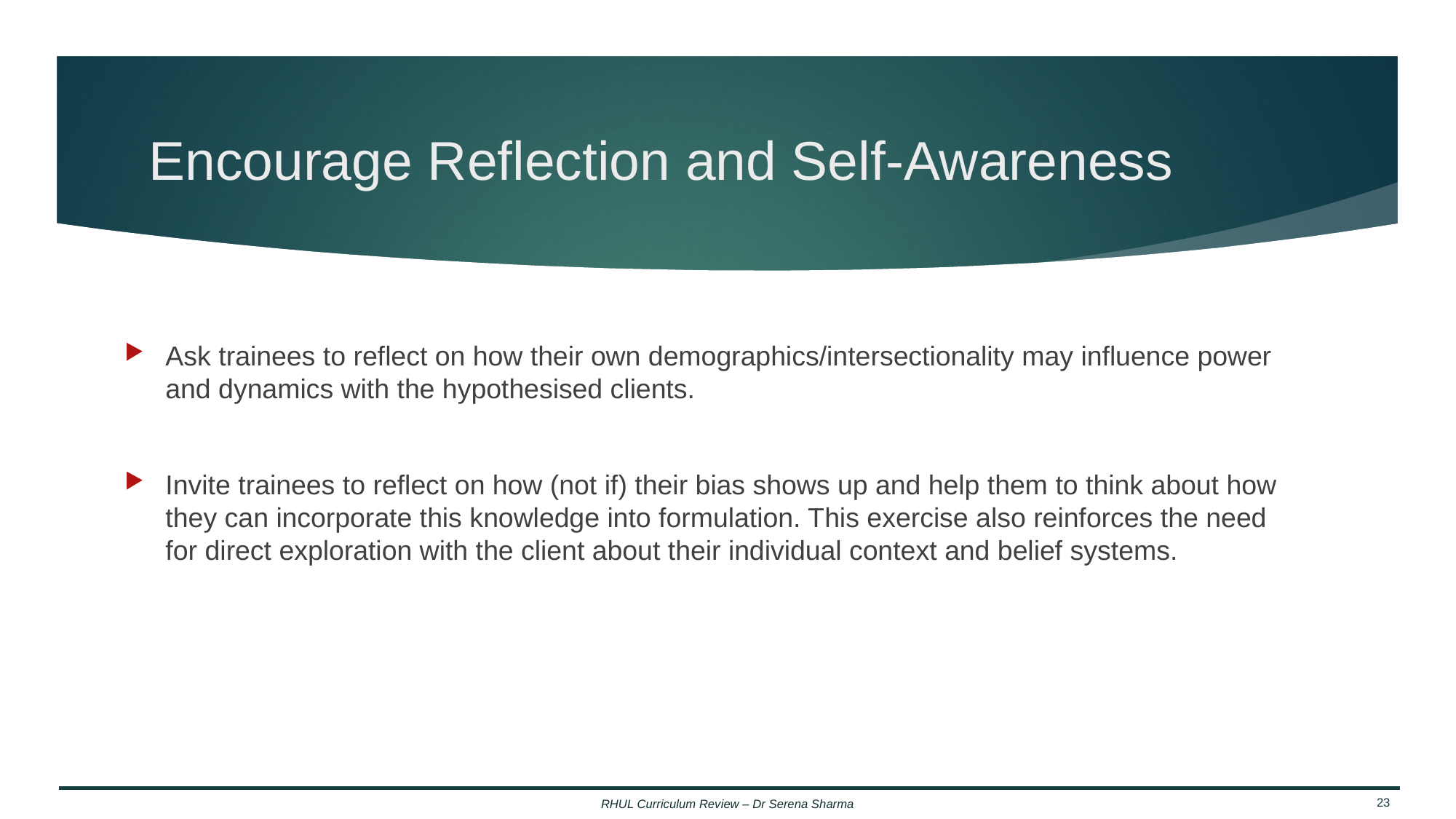

# Encourage Reflection and Self-Awareness
Ask trainees to reflect on how their own demographics/intersectionality may influence power and dynamics with the hypothesised clients.

Invite trainees to reflect on how (not if) their bias shows up and help them to think about how they can incorporate this knowledge into formulation. This exercise also reinforces the need for direct exploration with the client about their individual context and belief systems.
RHUL Curriculum Review – Dr Serena Sharma